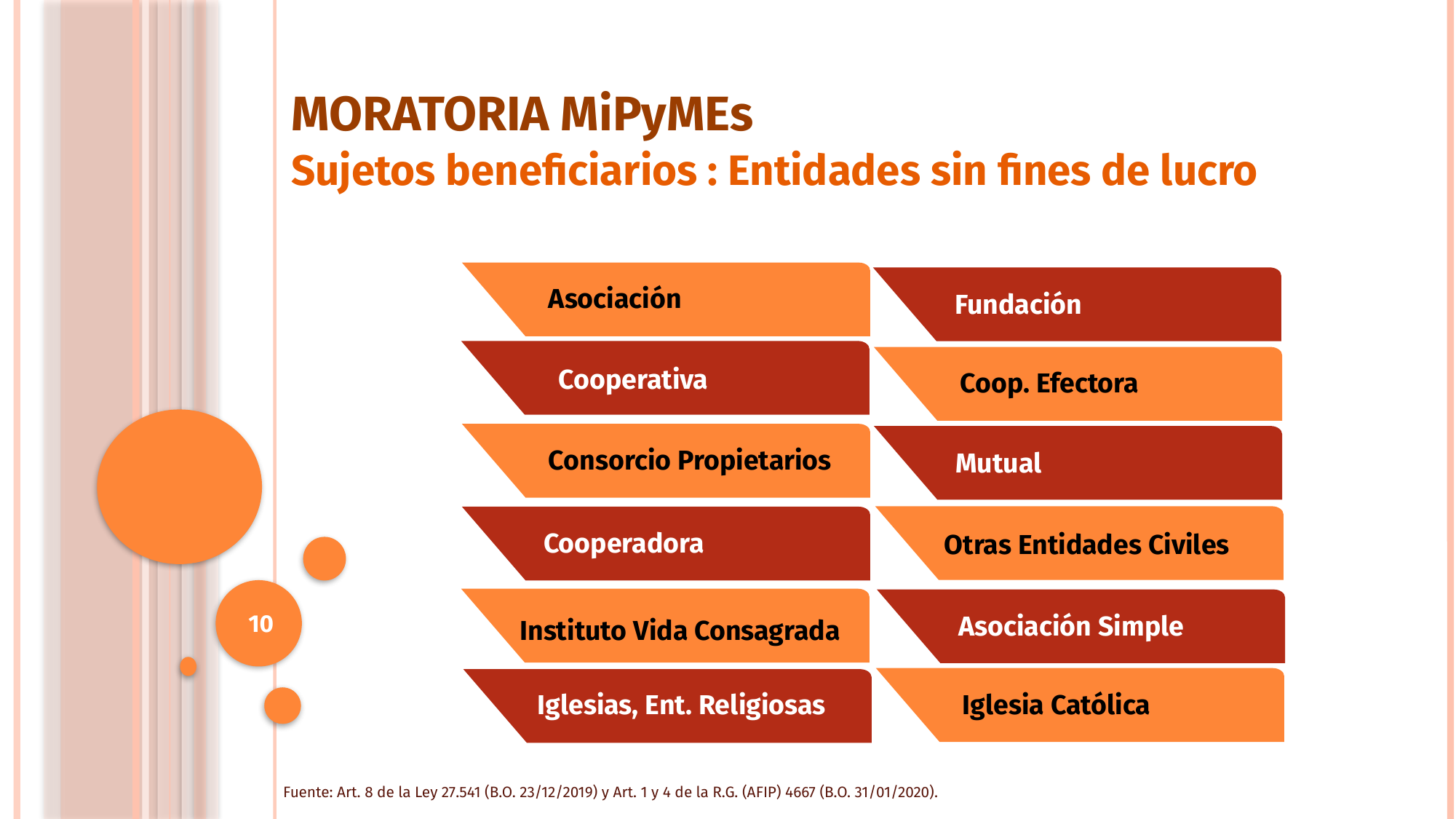

MORATORIA MiPyMEs
Sujetos beneficiarios : Entidades sin fines de lucro

Asociación
Fundación

Cooperativa
Coop. Efectora

Consorcio Propietarios
6
Mutual

Cooperadora
Otras Entidades Civiles

10
Asociación Simple
Instituto Vida Consagrada

Iglesias, Ent. Religiosas
Iglesia Católica
Fuente: Art. 8 de la Ley 27.541 (B.O. 23/12/2019) y Art. 1 y 4 de la R.G. (AFIP) 4667 (B.O. 31/01/2020).